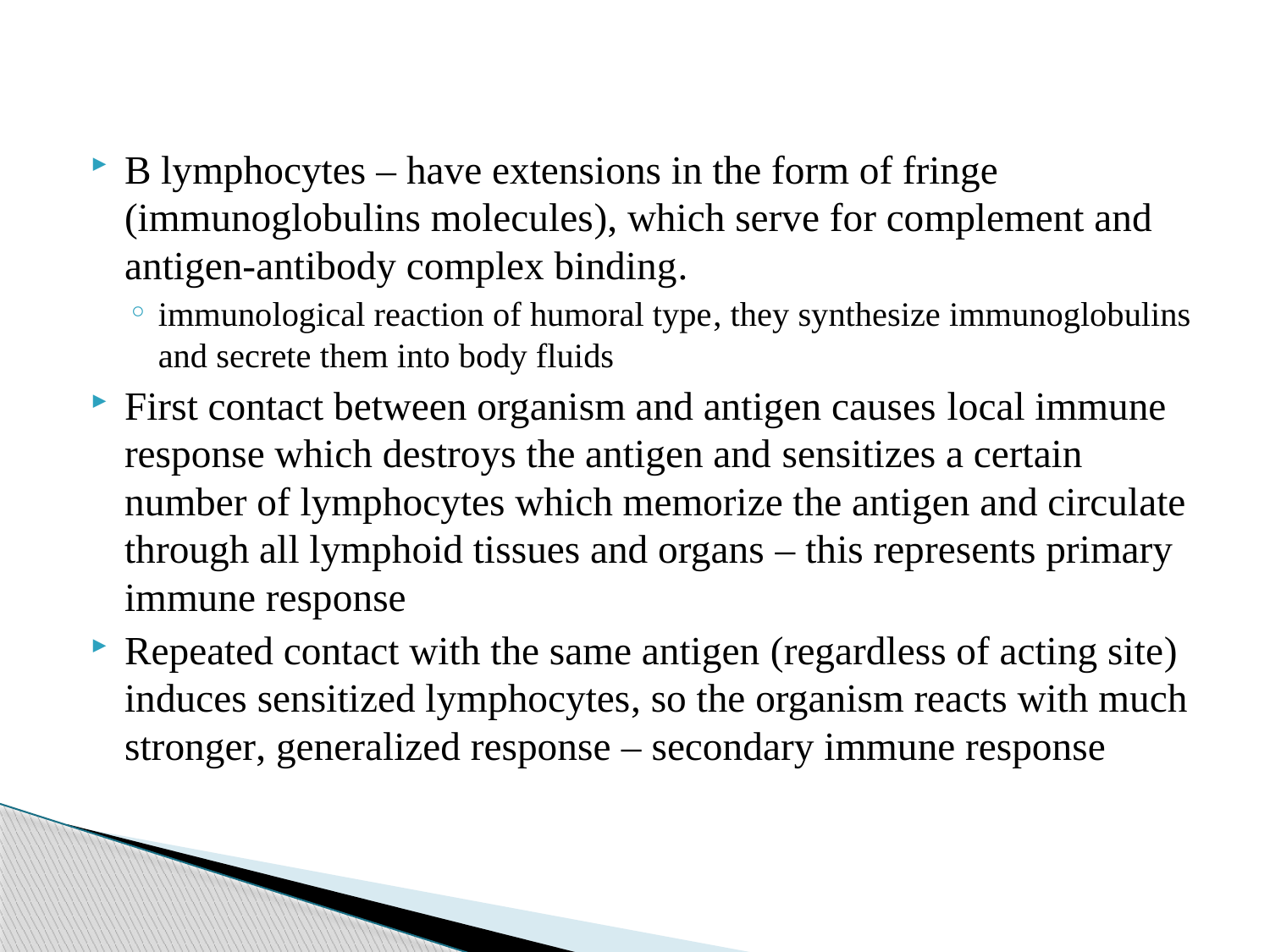

B lymphocytes – have extensions in the form of fringe (immunoglobulins molecules), which serve for complement and antigen-antibody complex binding.
immunological reaction of humoral type, they synthesize immunoglobulins and secrete them into body fluids
First contact between organism and antigen causes local immune response which destroys the antigen and sensitizes a certain number of lymphocytes which memorize the antigen and circulate through all lymphoid tissues and organs – this represents primary immune response
Repeated contact with the same antigen (regardless of acting site) induces sensitized lymphocytes, so the organism reacts with much stronger, generalized response – secondary immune response